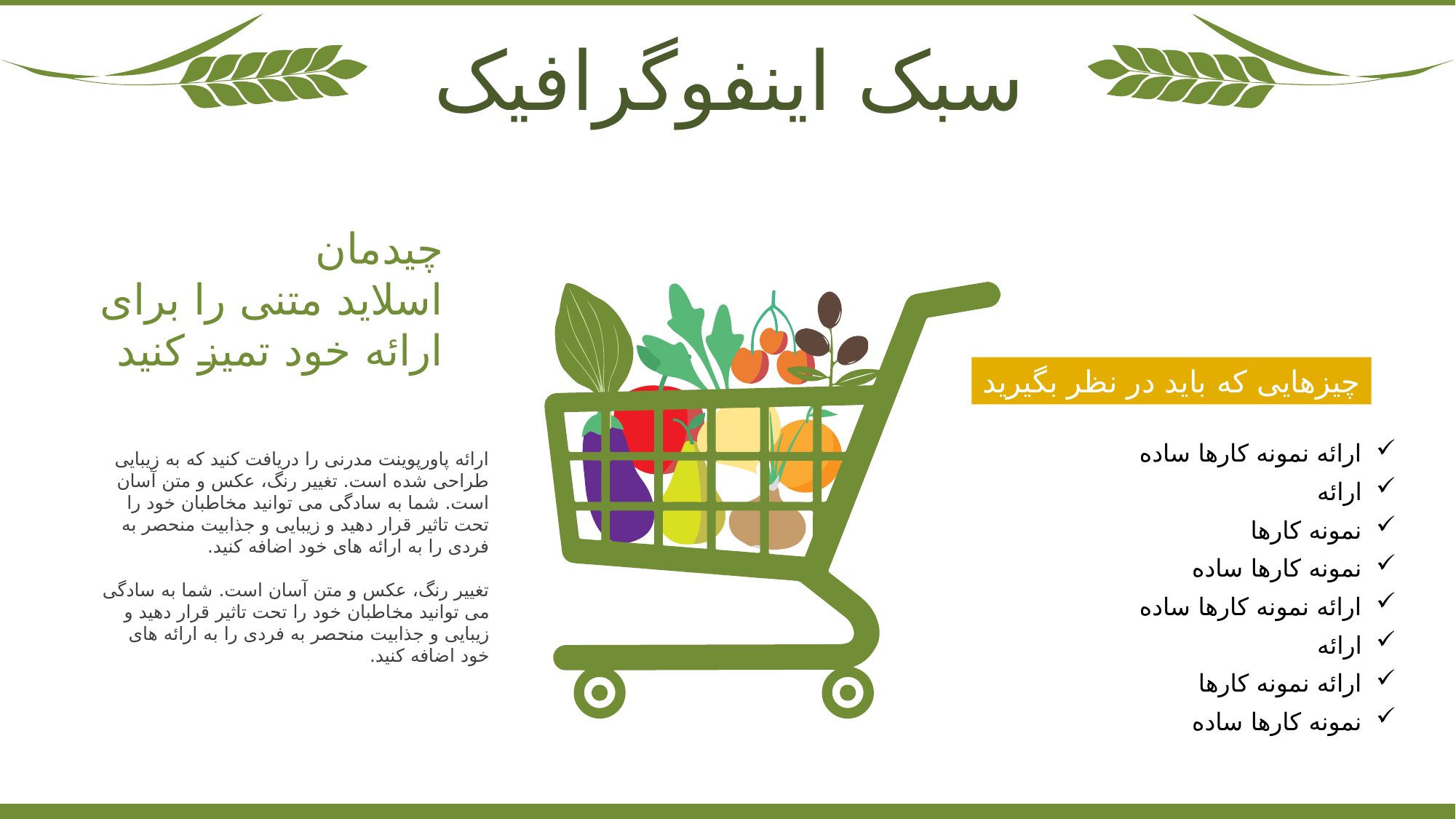

سبک اینفوگرافیک
چیدمان
اسلاید متنی را برای ارائه خود تمیز کنید

چیزهایی که باید در نظر بگیرید

ارائه نمونه کارها ساده
ارائه پاورپوینت مدرنی را دریافت کنید که به زیبایی طراحی شده است. تغییر رنگ، عکس و متن آسان است. شما به سادگی می توانید مخاطبان خود را تحت تاثیر قرار دهید و زیبایی و جذابیت منحصر به فردی را به ارائه های خود اضافه کنید.

تغییر رنگ، عکس و متن آسان است. شما به سادگی می توانید مخاطبان خود را تحت تاثیر قرار دهید و زیبایی و جذابیت منحصر به فردی را به ارائه های خود اضافه کنید.
ارائه
نمونه کارها
نمونه کارها ساده
ارائه نمونه کارها ساده
ارائه
ارائه نمونه کارها
نمونه کارها ساده